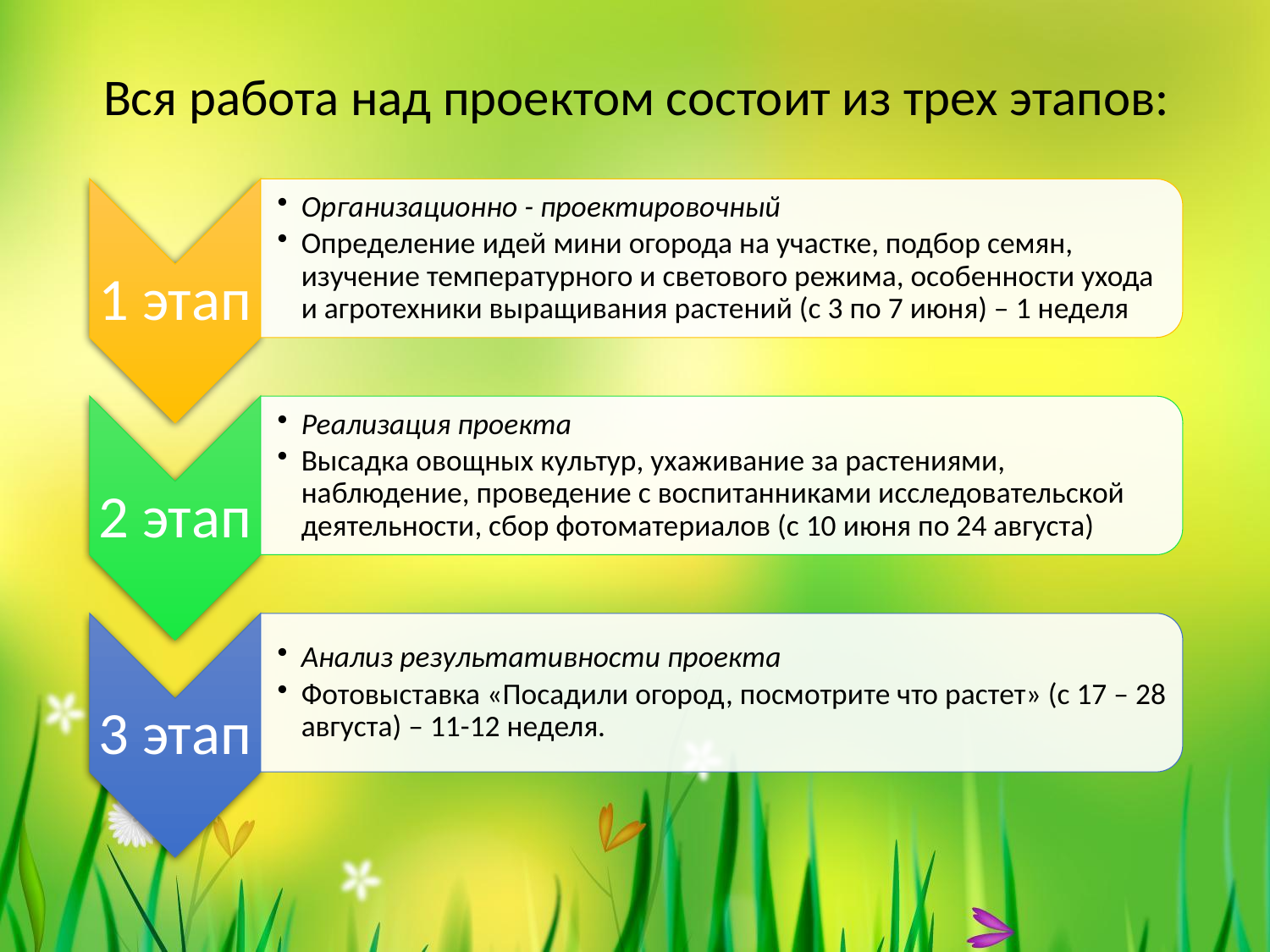

# Вся работа над проектом состоит из трех этапов:
1 этап
Организационно - проектировочный
Определение идей мини огорода на участке, подбор семян, изучение температурного и светового режима, особенности ухода и агротехники выращивания растений (с 3 по 7 июня) – 1 неделя
2 этап
Реализация проекта
Высадка овощных культур, ухаживание за растениями, наблюдение, проведение с воспитанниками исследовательской деятельности, сбор фотоматериалов (с 10 июня по 24 августа)
3 этап
Анализ результативности проекта
Фотовыставка «Посадили огород, посмотрите что растет» (с 17 – 28 августа) – 11-12 неделя.